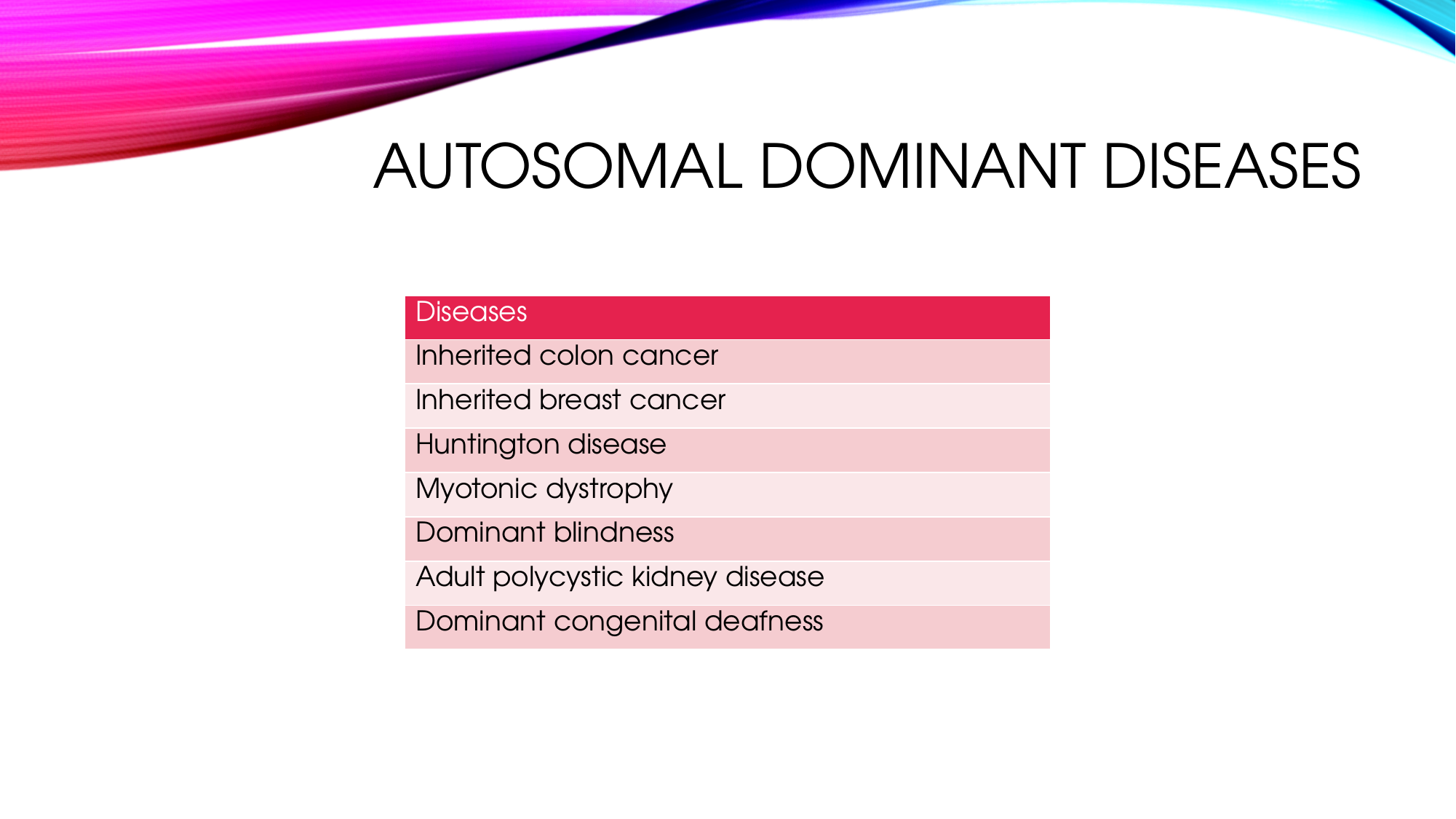

# Autosomal dominant diseases
| Diseases |
| --- |
| Inherited colon cancer |
| Inherited breast cancer |
| Huntington disease |
| Myotonic dystrophy |
| Dominant blindness |
| Adult polycystic kidney disease |
| Dominant congenital deafness |